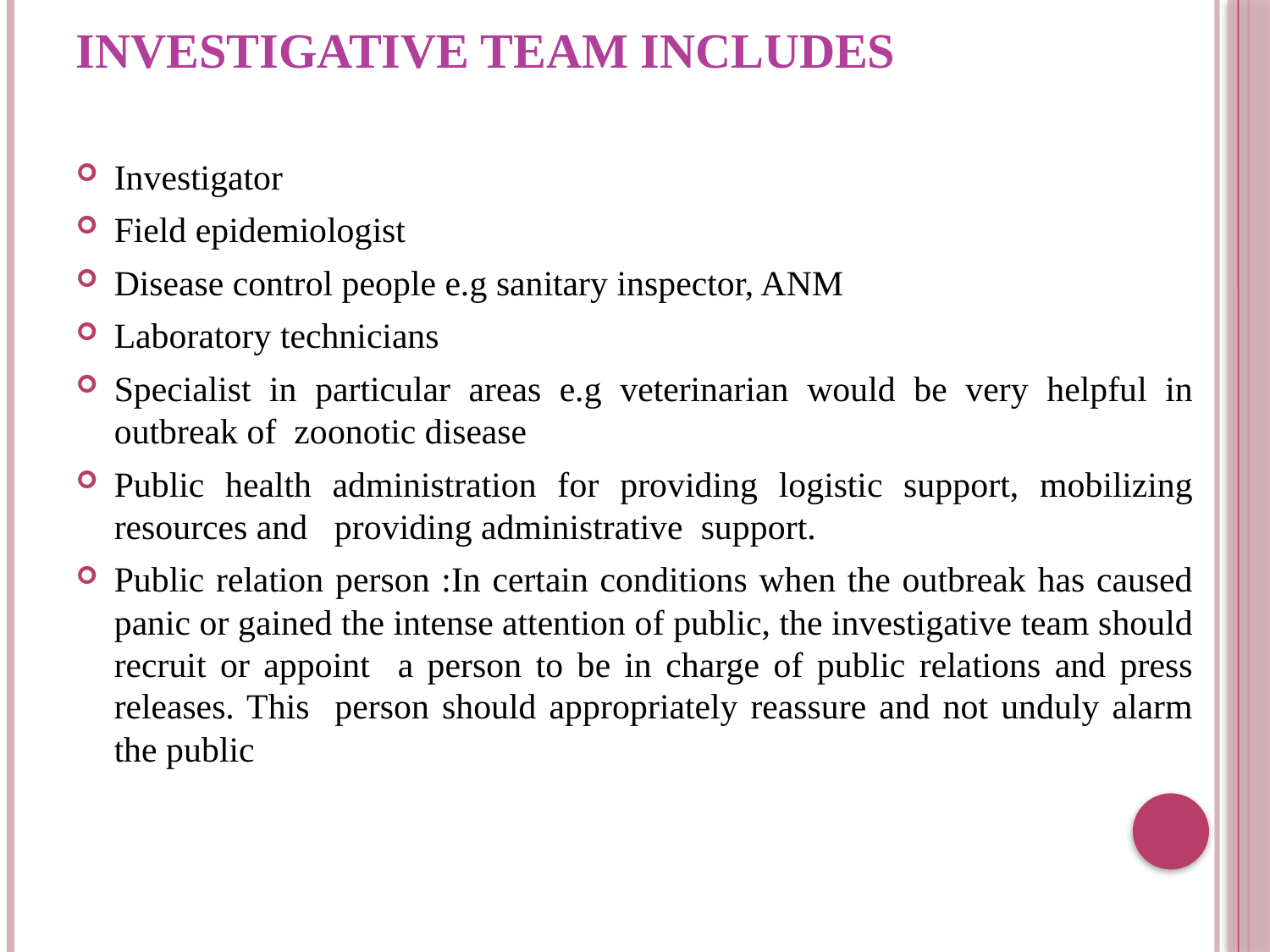

# Investigative team includes
Investigator
Field epidemiologist
Disease control people e.g sanitary inspector, ANM
Laboratory technicians
Specialist in particular areas e.g veterinarian would be very helpful in outbreak of  zoonotic disease
Public health administration for providing logistic support, mobilizing resources and   providing administrative  support.
Public relation person :In certain conditions when the outbreak has caused panic or gained the intense attention of public, the investigative team should recruit or appoint  a person to be in charge of public relations and press releases. This  person should appropriately reassure and not unduly alarm the public